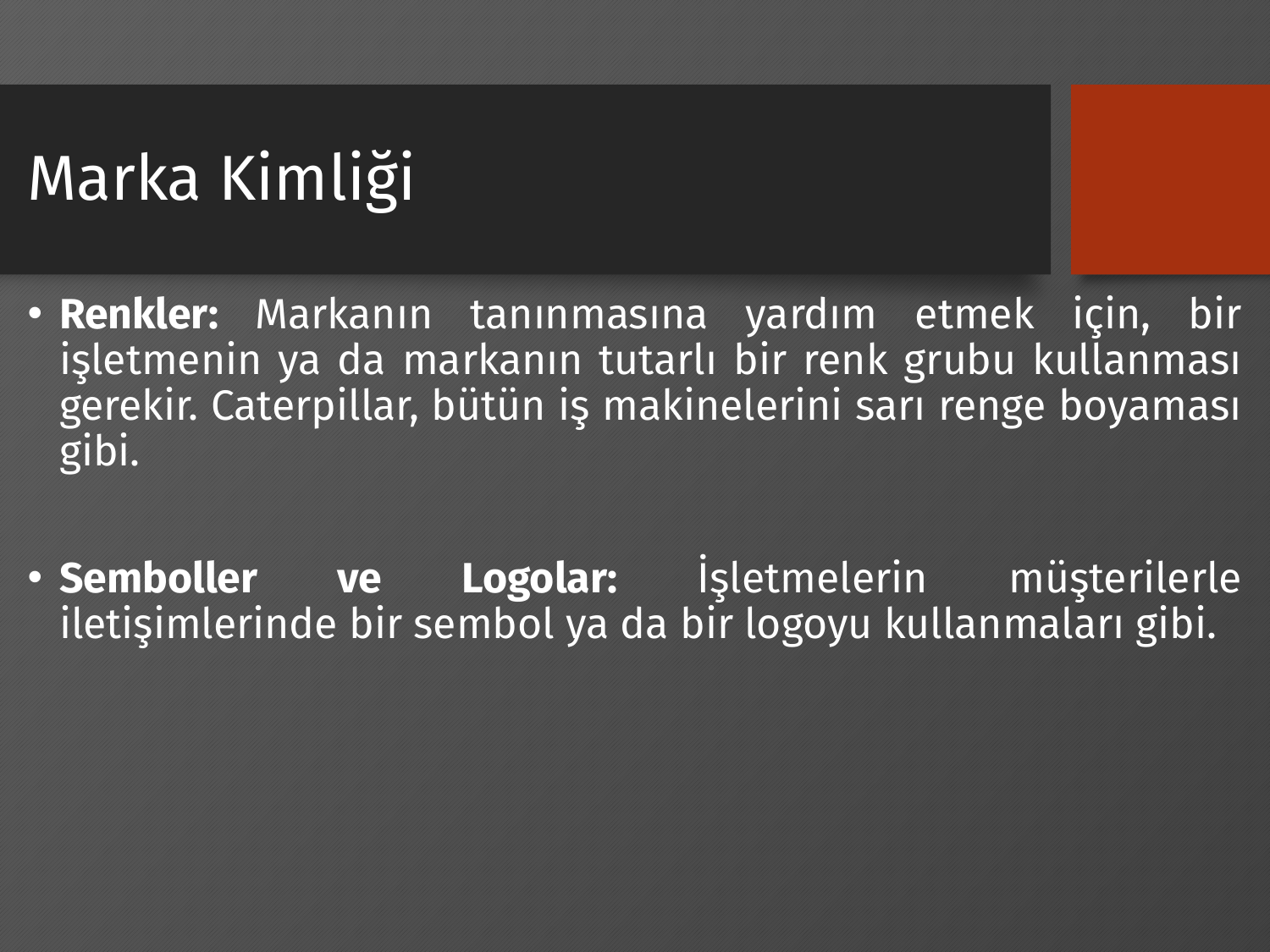

# Marka Kimliği
Renkler: Markanın tanınmasına yardım etmek için, bir işletmenin ya da markanın tutarlı bir renk grubu kullanması gerekir. Caterpillar, bütün iş makinelerini sarı renge boyaması gibi.

Semboller ve Logolar: İşletmelerin müşterilerle iletişimlerinde bir sembol ya da bir logoyu kullanmaları gibi.